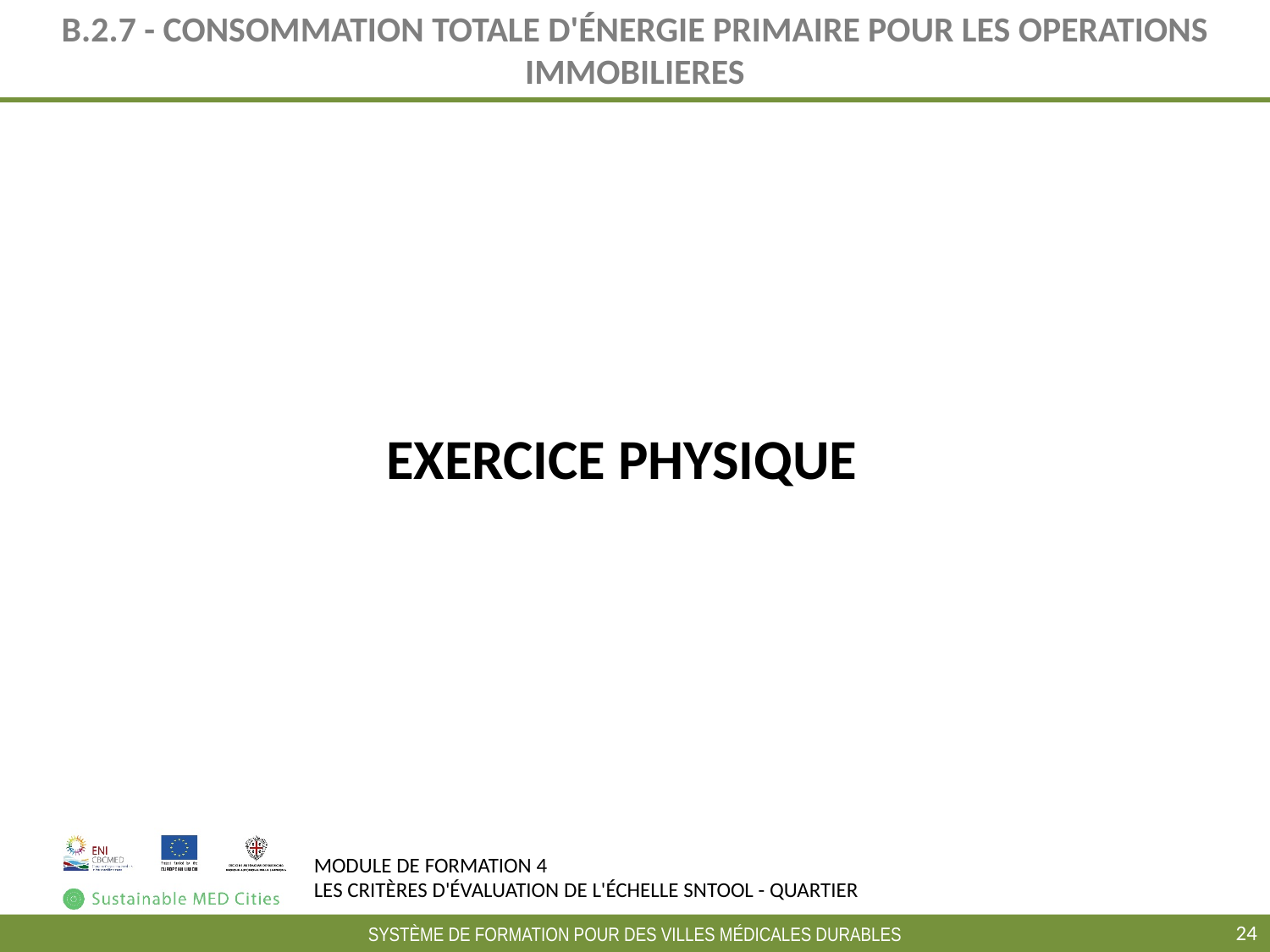

# B.2.7 - CONSOMMATION TOTALE D'ÉNERGIE PRIMAIRE POUR LES OPERATIONS IMMOBILIERES

EXERCICE PHYSIQUE
24